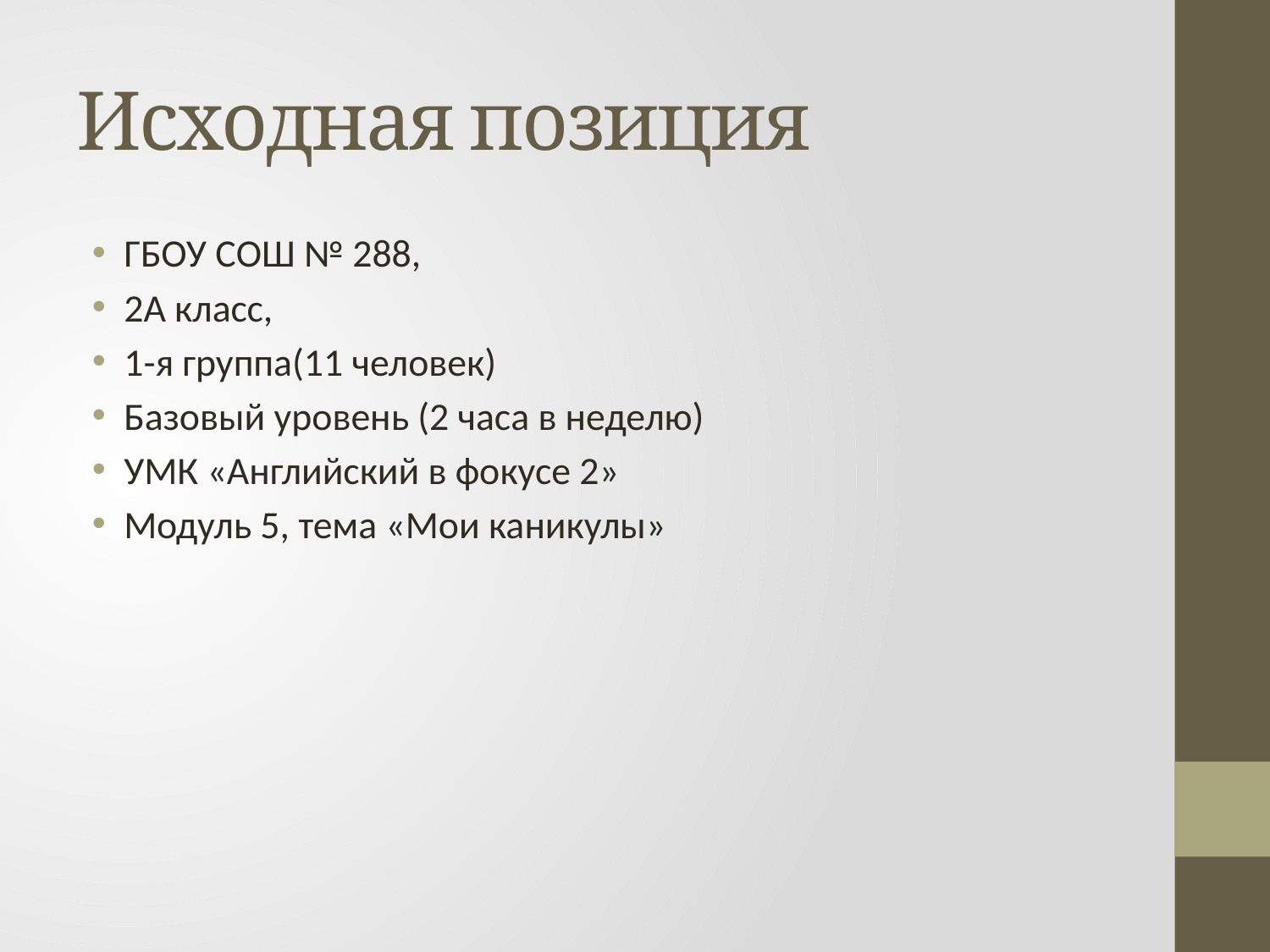

# Исходная позиция
ГБОУ СОШ № 288,
2А класс,
1-я группа(11 человек)
Базовый уровень (2 часа в неделю)
УМК «Английский в фокусе 2»
Модуль 5, тема «Мои каникулы»